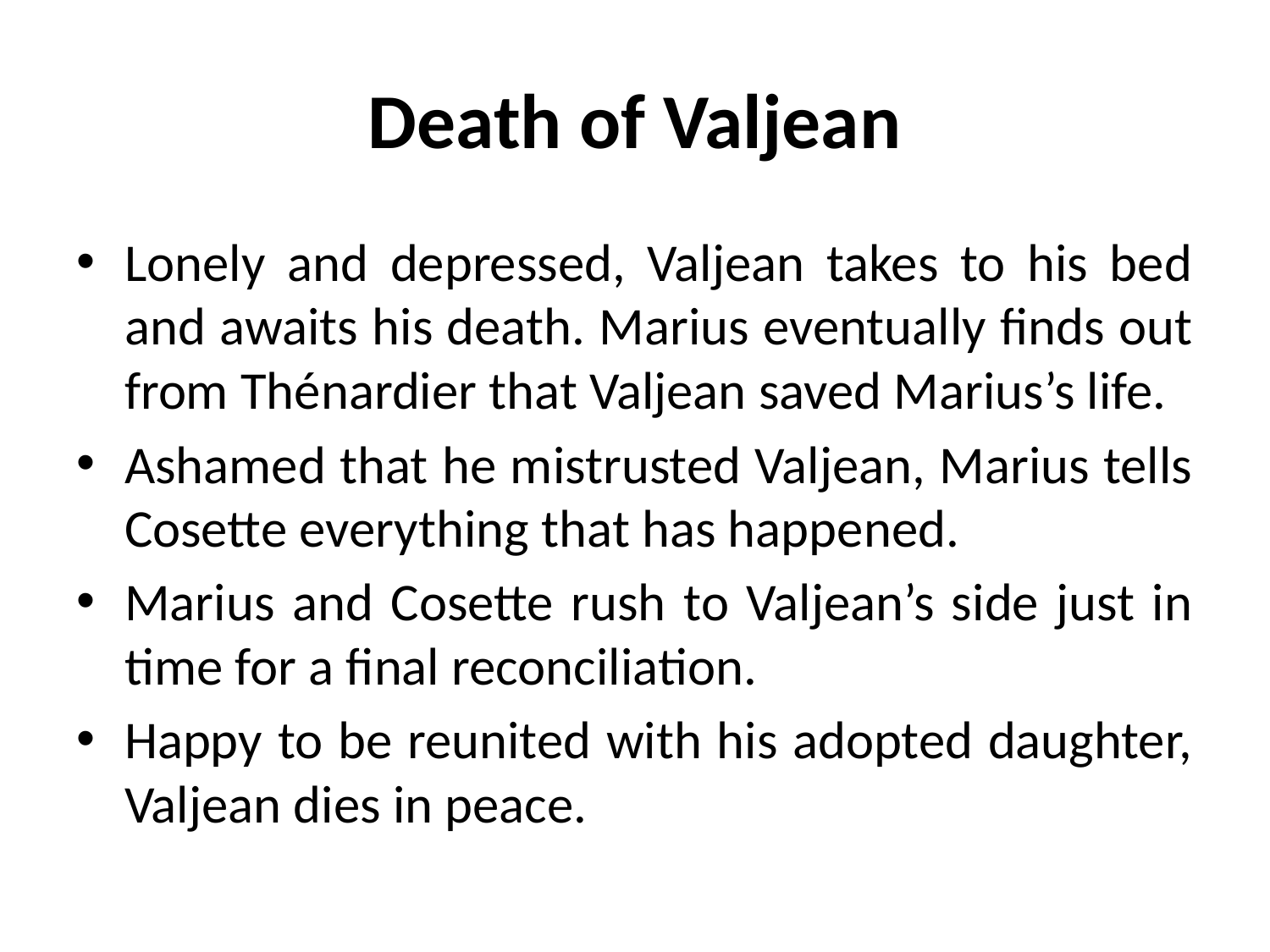

# Death of Valjean
Lonely and depressed, Valjean takes to his bed and awaits his death. Marius eventually finds out from Thénardier that Valjean saved Marius’s life.
Ashamed that he mistrusted Valjean, Marius tells Cosette everything that has happened.
Marius and Cosette rush to Valjean’s side just in time for a final reconciliation.
Happy to be reunited with his adopted daughter, Valjean dies in peace.